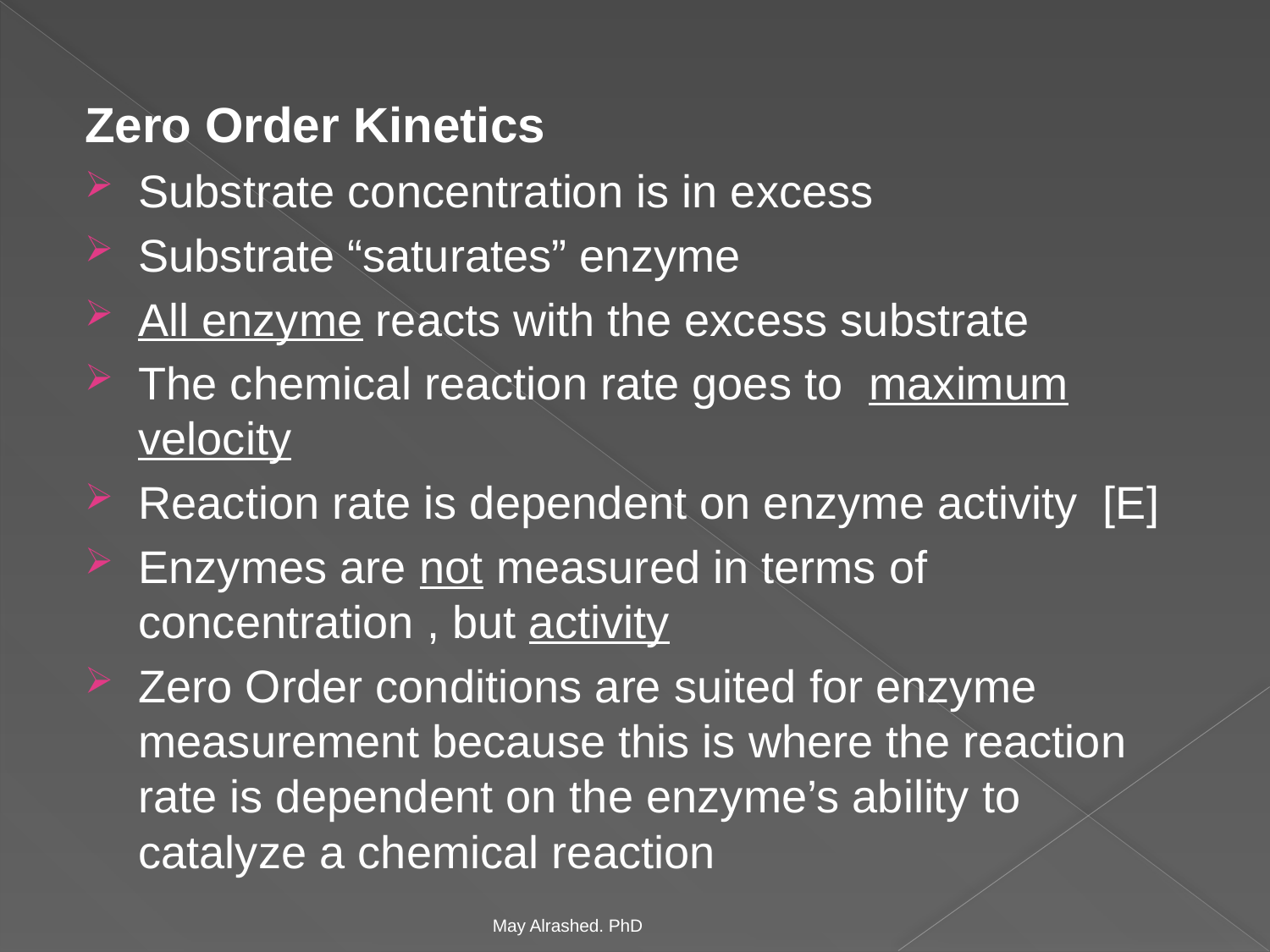

Zero Order Kinetics
Substrate concentration is in excess
Substrate “saturates” enzyme
All enzyme reacts with the excess substrate
The chemical reaction rate goes to  maximum velocity
Reaction rate is dependent on enzyme activity  [E]
Enzymes are not measured in terms of concentration , but activity
Zero Order conditions are suited for enzyme measurement because this is where the reaction rate is dependent on the enzyme’s ability to catalyze a chemical reaction

May Alrashed. PhD